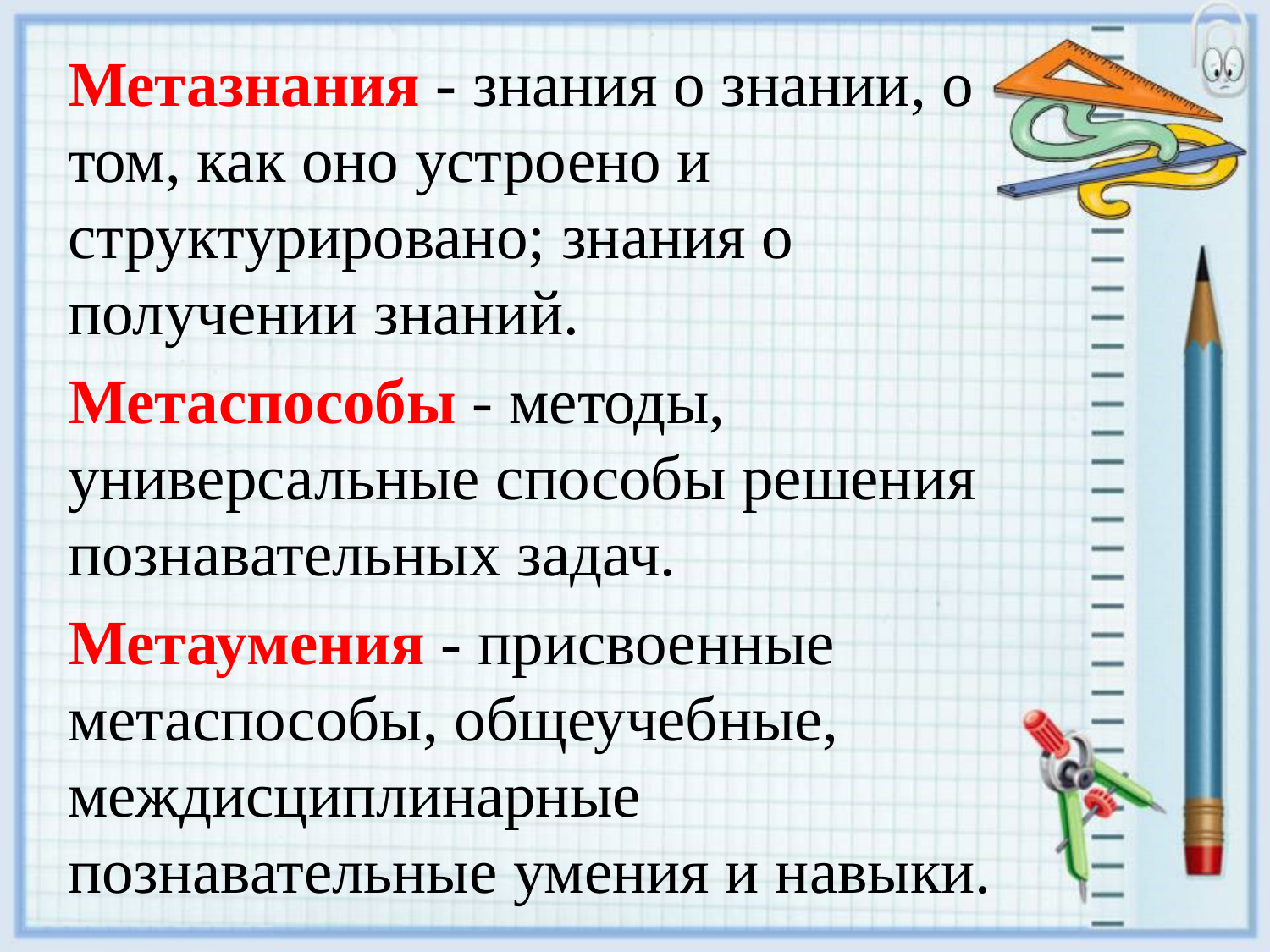

Метазнания - знания о знании, о том, как оно устроено и структурировано; знания о получении знаний.
Метаспособы - методы, универсальные способы решения познавательных задач.
Метаумения - присвоенные метаспособы, общеучебные, междисциплинарные познавательные умения и навыки.